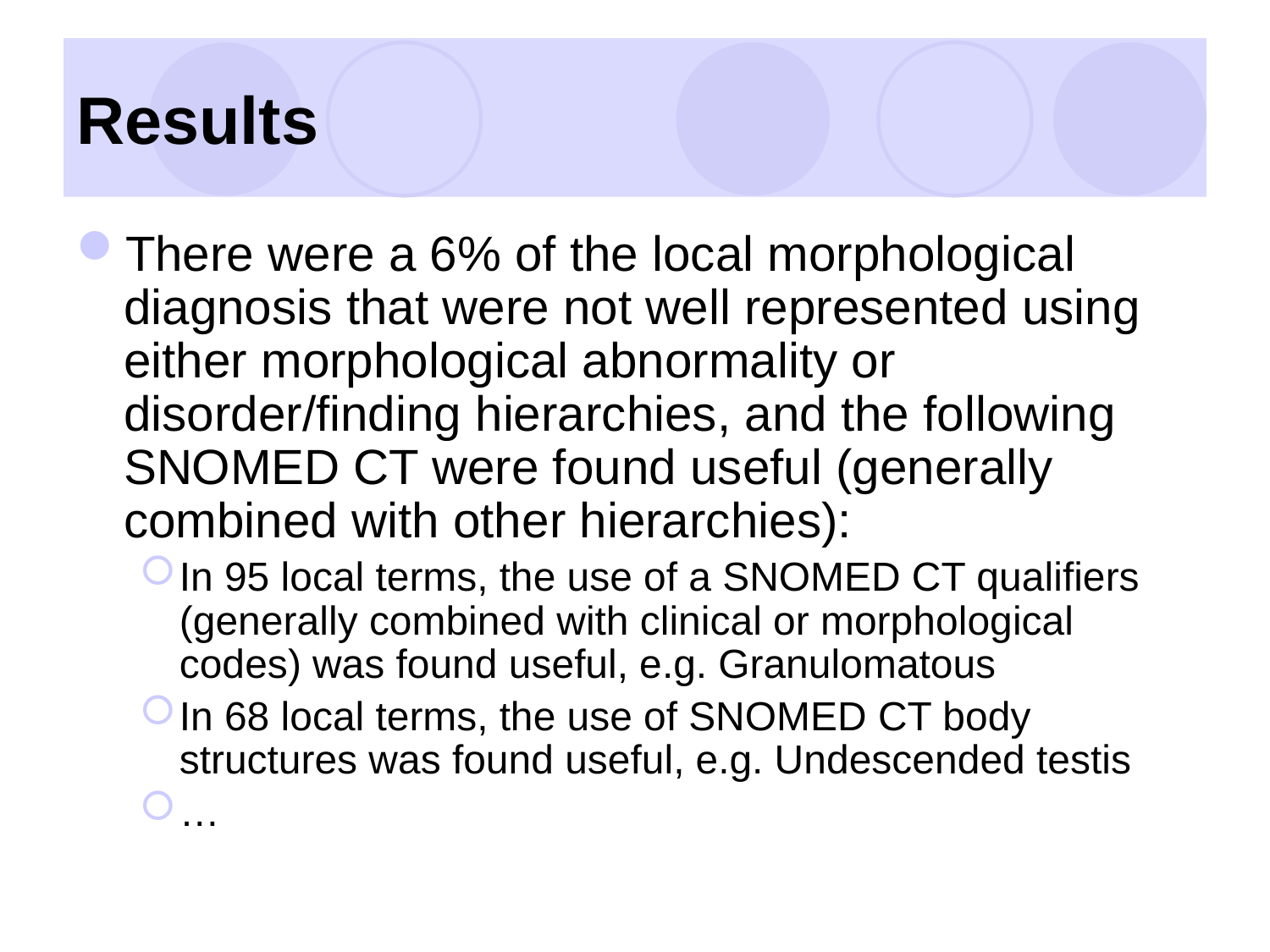

# Results
There were a 6% of the local morphological diagnosis that were not well represented using either morphological abnormality or disorder/finding hierarchies, and the following SNOMED CT were found useful (generally combined with other hierarchies):
In 95 local terms, the use of a SNOMED CT qualifiers (generally combined with clinical or morphological codes) was found useful, e.g. Granulomatous
In 68 local terms, the use of SNOMED CT body structures was found useful, e.g. Undescended testis
…